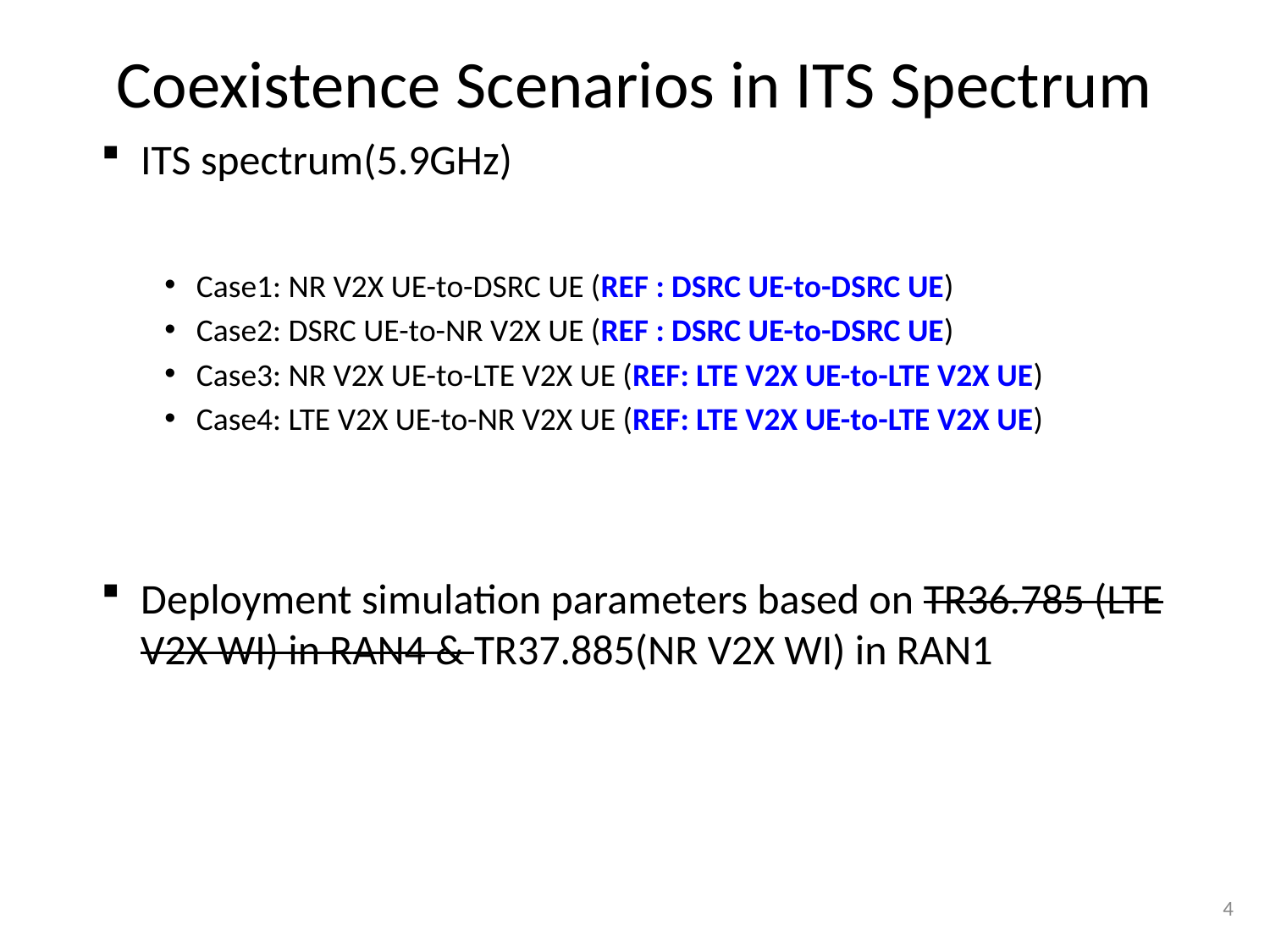

# Coexistence Scenarios in ITS Spectrum
ITS spectrum(5.9GHz)

Case1: NR V2X UE-to-DSRC UE (REF : DSRC UE-to-DSRC UE)
Case2: DSRC UE-to-NR V2X UE (REF : DSRC UE-to-DSRC UE)
Case3: NR V2X UE-to-LTE V2X UE (REF: LTE V2X UE-to-LTE V2X UE)
Case4: LTE V2X UE-to-NR V2X UE (REF: LTE V2X UE-to-LTE V2X UE)

Deployment simulation parameters based on TR36.785 (LTE V2X WI) in RAN4 & TR37.885(NR V2X WI) in RAN1
4